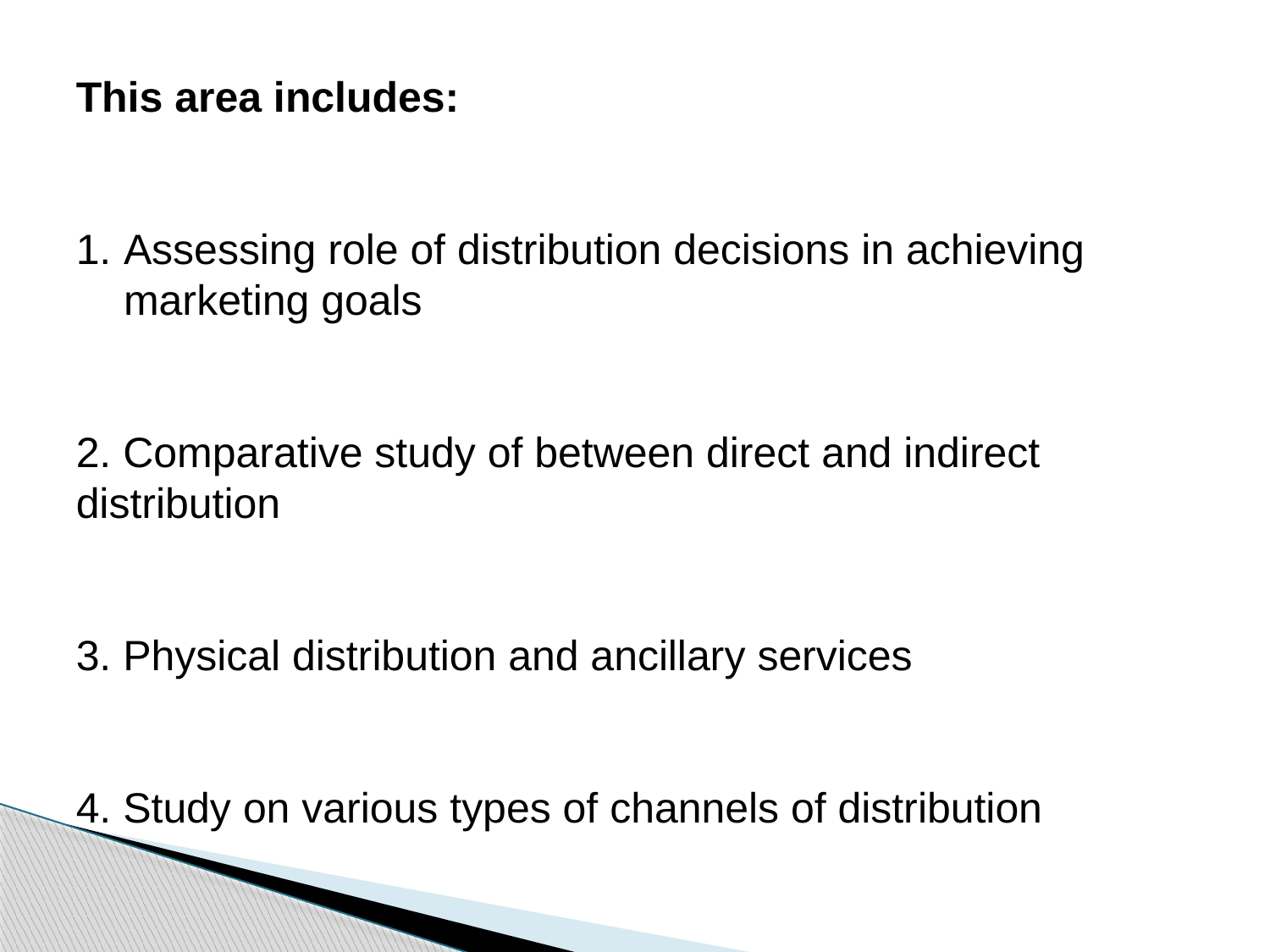

This area includes:

Assessing role of distribution decisions in achieving marketing goals

2. Comparative study of between direct and indirect distribution

3. Physical distribution and ancillary services

4. Study on various types of channels of distribution